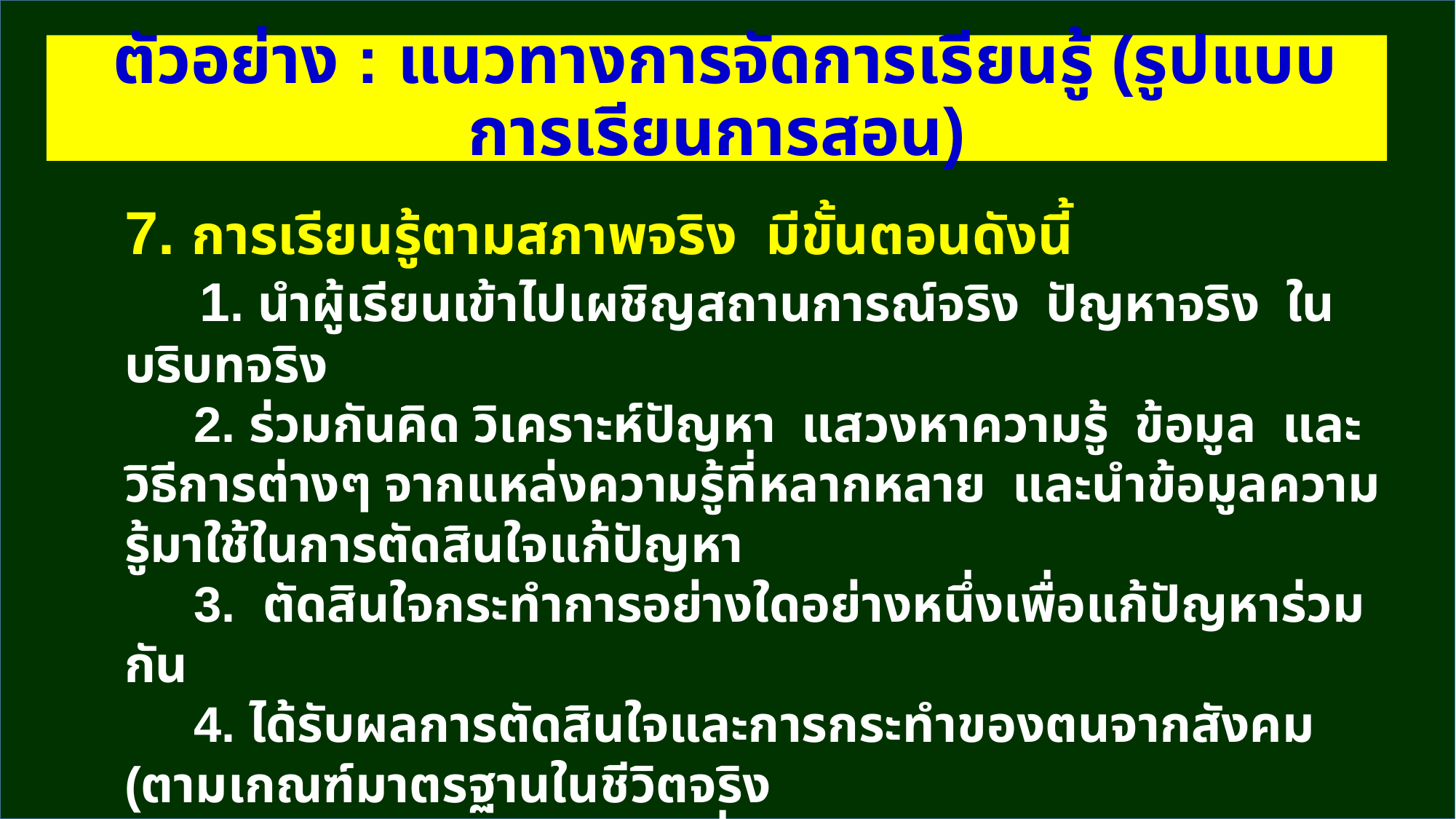

ตัวอย่าง : แนวทางการจัดการเรียนรู้ (รูปแบบการเรียนการสอน)
7. การเรียนรู้ตามสภาพจริง  มีขั้นตอนดังนี้
     1. นำผู้เรียนเข้าไปเผชิญสถานการณ์จริง  ปัญหาจริง  ในบริบทจริง
     2. ร่วมกันคิด วิเคราะห์ปัญหา  แสวงหาความรู้  ข้อมูล  และวิธีการต่างๆ จากแหล่งความรู้ที่หลากหลาย  และนำข้อมูลความรู้มาใช้ในการตัดสินใจแก้ปัญหา
     3.  ตัดสินใจกระทำการอย่างใดอย่างหนึ่งเพื่อแก้ปัญหาร่วมกัน
     4. ได้รับผลการตัดสินใจและการกระทำของตนจากสังคม (ตามเกณฑ์มาตรฐานในชีวิตจริง
     5. มีการอภิปราย  แลกเปลี่ยนความรู้  สะท้อนความคิด  เกี่ยวกับการเรียนรู้ของตน
     6. วัดและประเมินผล  ทั้งทางด้านความรู้  ทักษะ  และเจตคติ